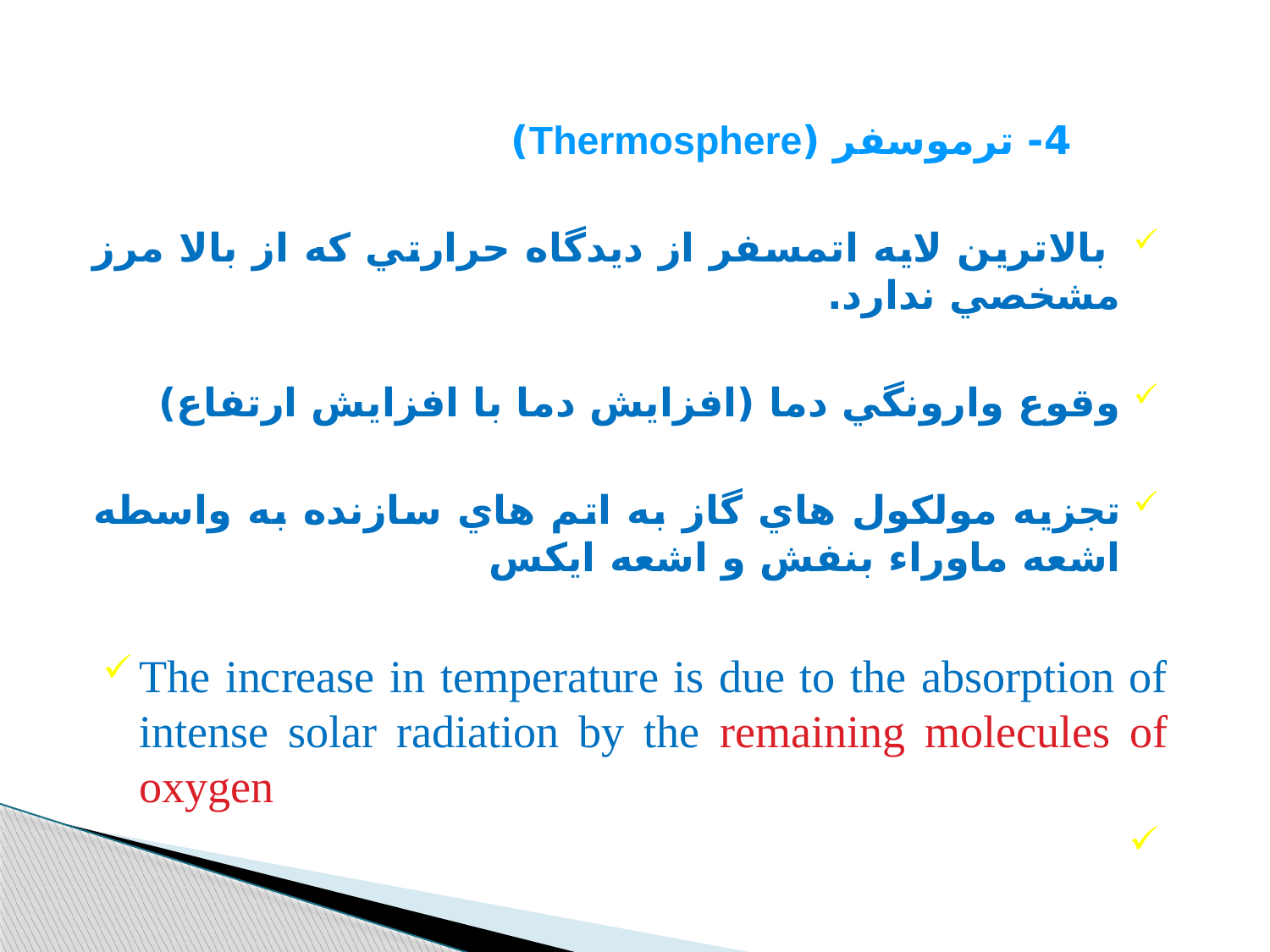

4- ترموسفر (Thermosphere)

 بالاترين لايه اتمسفر از ديدگاه حرارتي که از بالا مرز مشخصي ندارد.

وقوع وارونگي دما (افزايش دما با افزايش ارتفاع)

تجزيه مولکول هاي گاز به اتم هاي سازنده به واسطه اشعه ماوراء بنفش و اشعه ايکس

The increase in temperature is due to the absorption of intense solar radiation by the remaining molecules of oxygen